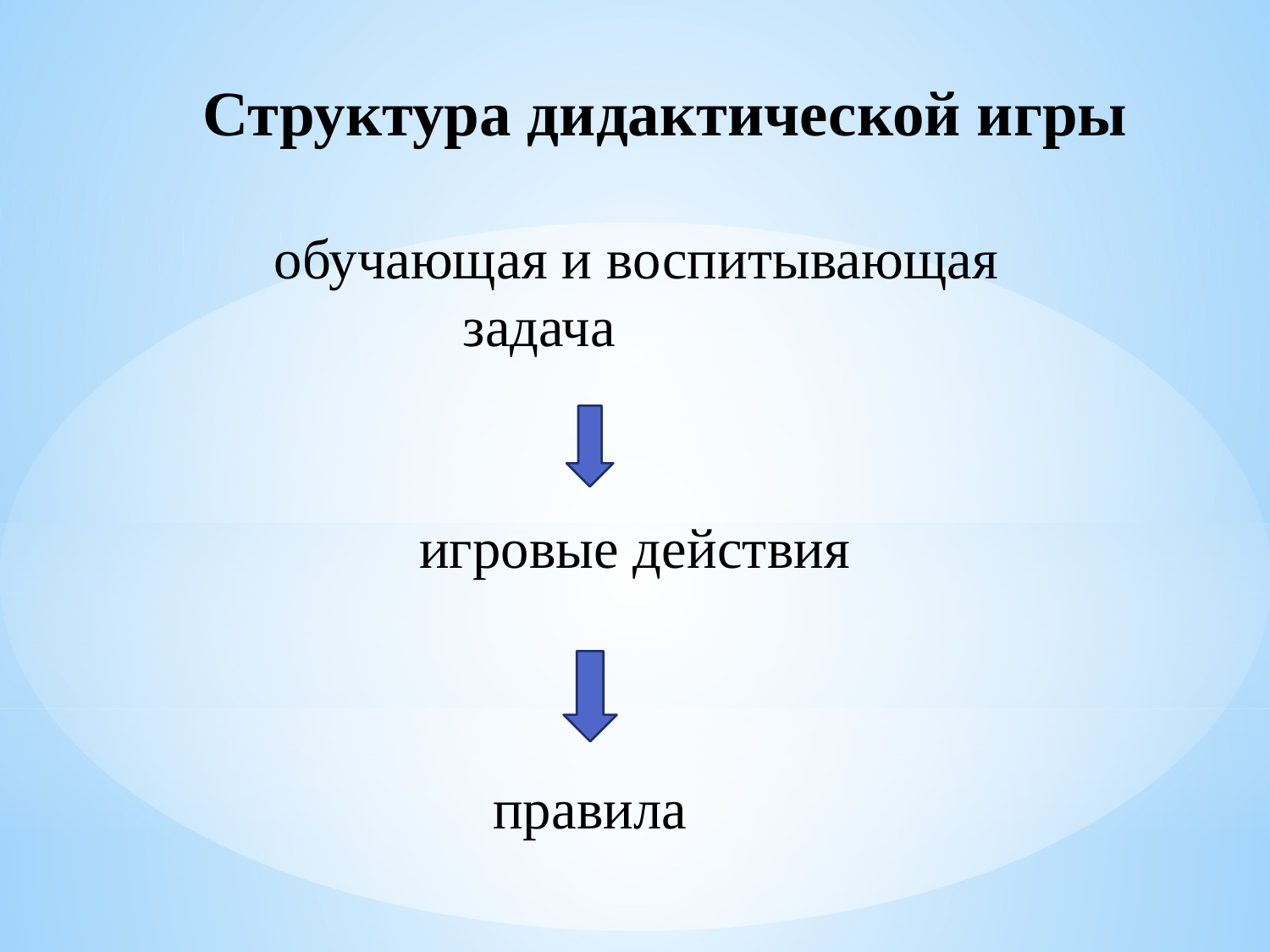

Структура дидактической игры
    обучающая и воспитывающая
                             задача

игровые действия

правила